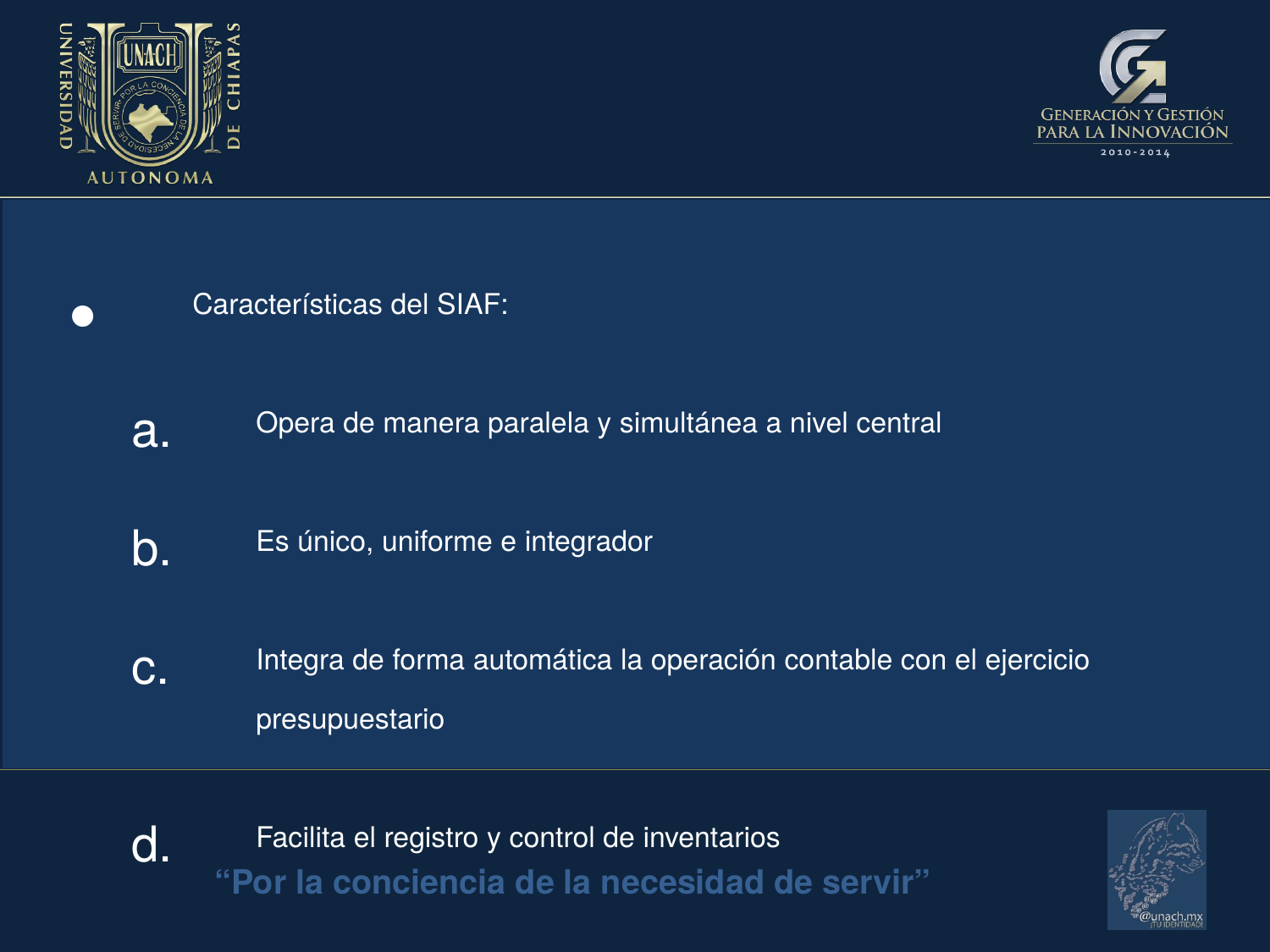

Características del SIAF:

Opera de manera paralela y simultánea a nivel central

Es único, uniforme e integrador

Integra de forma automática la operación contable con el ejercicio presupuestario

Facilita el registro y control de inventarios